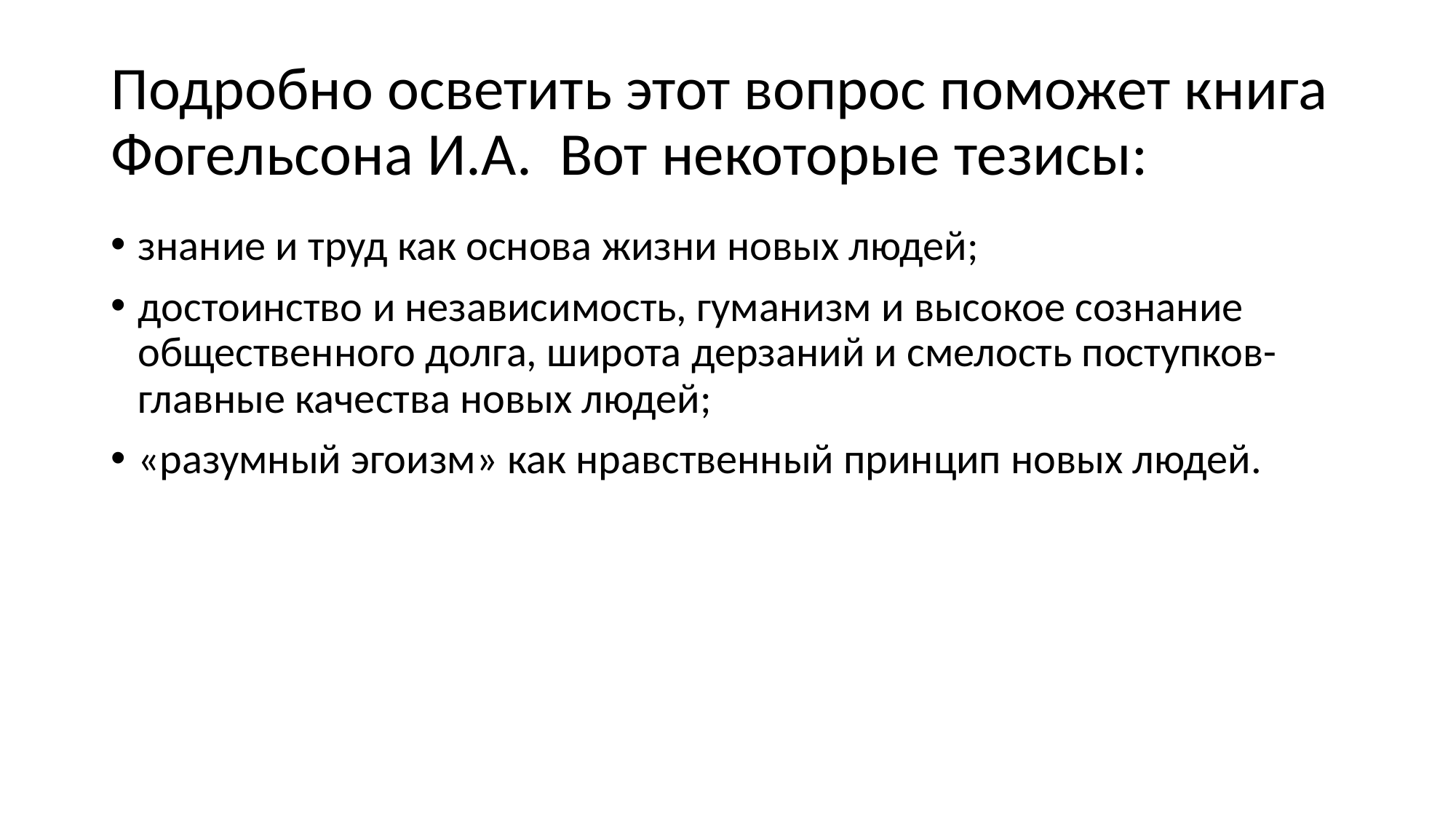

# Подробно осветить этот вопрос поможет книга Фогельсона И.А.  Вот некоторые тезисы:
знание и труд как основа жизни новых людей;
достоинство и независимость, гуманизм и высокое сознание общественного долга, широта дерзаний и смелость поступков- главные качества новых людей;
«разумный эгоизм» как нравственный принцип новых людей.